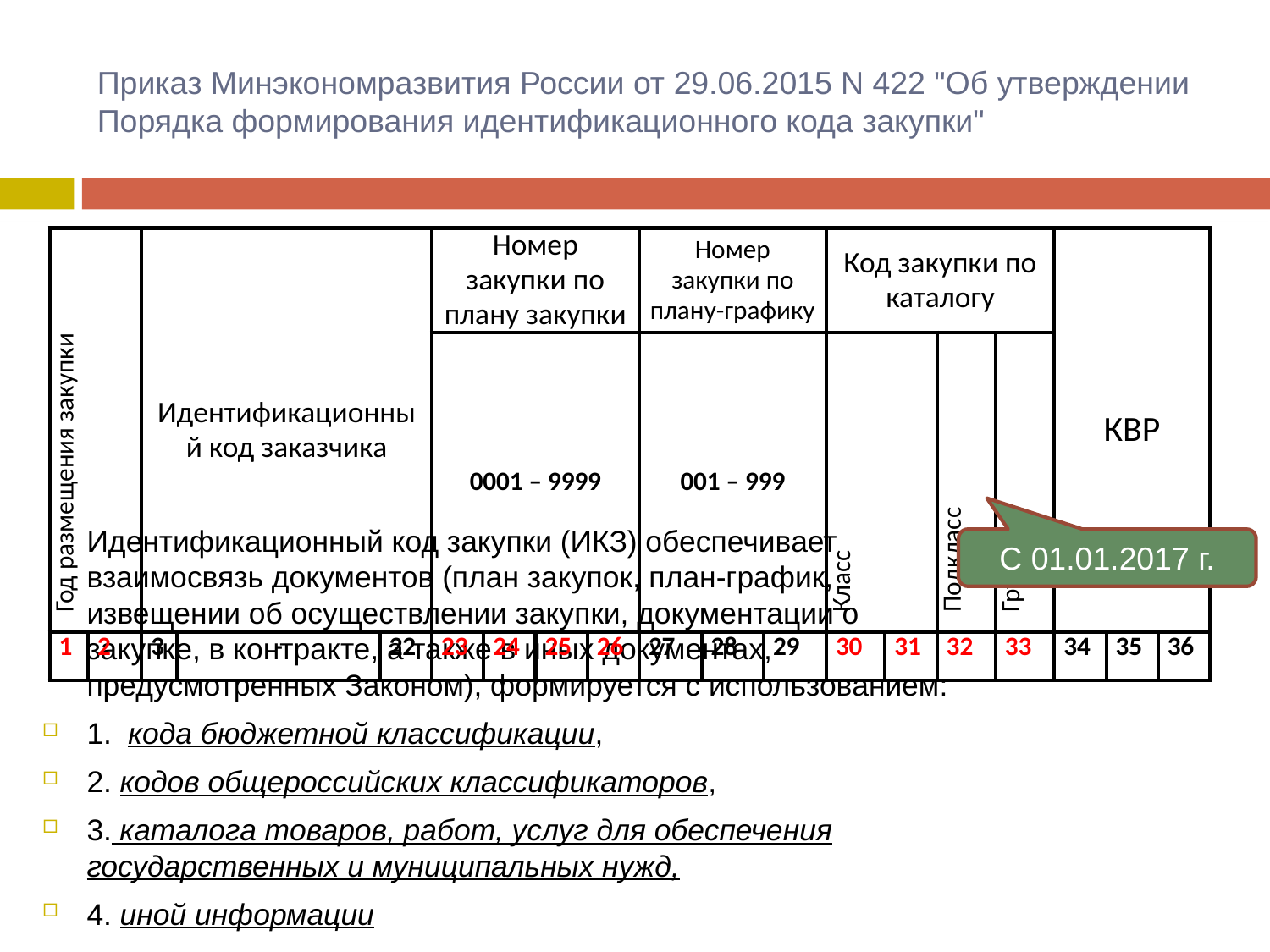

# Приказ Минэкономразвития России от 29.06.2015 N 422 "Об утверждении Порядка формирования идентификационного кода закупки"
| Год размещения закупки |  | Идентификационный код заказчика |  |  | Номер закупки по плану закупки |  |  |  | Номер закупки по плану-графику |  |  | Код закупки по каталогу |  |  |  | КВР |  |  |
| --- | --- | --- | --- | --- | --- | --- | --- | --- | --- | --- | --- | --- | --- | --- | --- | --- | --- | --- |
|  |  |  |  |  | 0001 – 9999 |  |  |  | 001 – 999 |  |  | Класс |  | Подкласс | Группа |  |  |  |
| 1 | 2 | 3 | - | 22 | 23 | 24 | 25 | 26 | 27 | 28 | 29 | 30 | 31 | 32 | 33 | 34 | 35 | 36 |
	Идентификационный код закупки (ИКЗ) обеспечивает взаимосвязь документов (план закупок, план-график, извещении об осуществлении закупки, документации о закупке, в контракте, а также в иных документах, предусмотренных Законом), формируется с использованием:
1.  кода бюджетной классификации,
2. кодов общероссийских классификаторов,
3. каталога товаров, работ, услуг для обеспечения государственных и муниципальных нужд,
4. иной информации
С 01.01.2017 г.